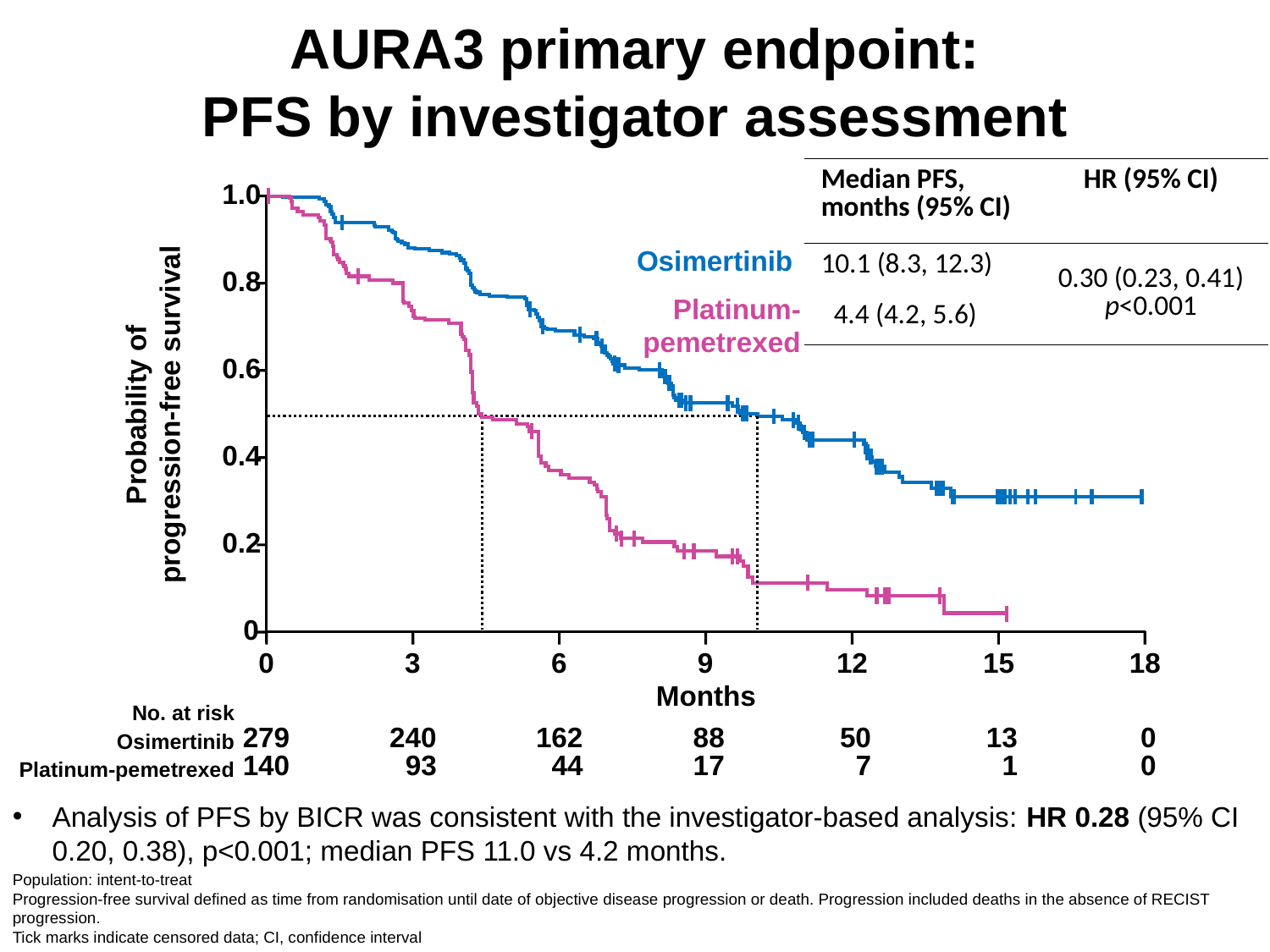

# AURA3 primary endpoint: PFS by investigator assessment
| Median PFS, months (95% CI) | HR (95% CI) |
| --- | --- |
| 10.1 (8.3, 12.3) | 0.30 (0.23, 0.41) p<0.001 |
| 4.4 (4.2, 5.6) |  |
1.0

0.8

0.6

Probability of
progression-free survival
0.4

0.2

0

0
3
6
9
12
15
18
Months
No. at risk
Osimertinib
Platinum-pemetrexed

279
140

240
93

162
44

88
17

50
7

13
1

0
0
Osimertinib
Platinum-
pemetrexed
Analysis of PFS by BICR was consistent with the investigator-based analysis: HR 0.28 (95% CI 0.20, 0.38), p<0.001; median PFS 11.0 vs 4.2 months.
Population: intent-to-treat
Progression-free survival defined as time from randomisation until date of objective disease progression or death. Progression included deaths in the absence of RECIST progression.
Tick marks indicate censored data; CI, confidence interval